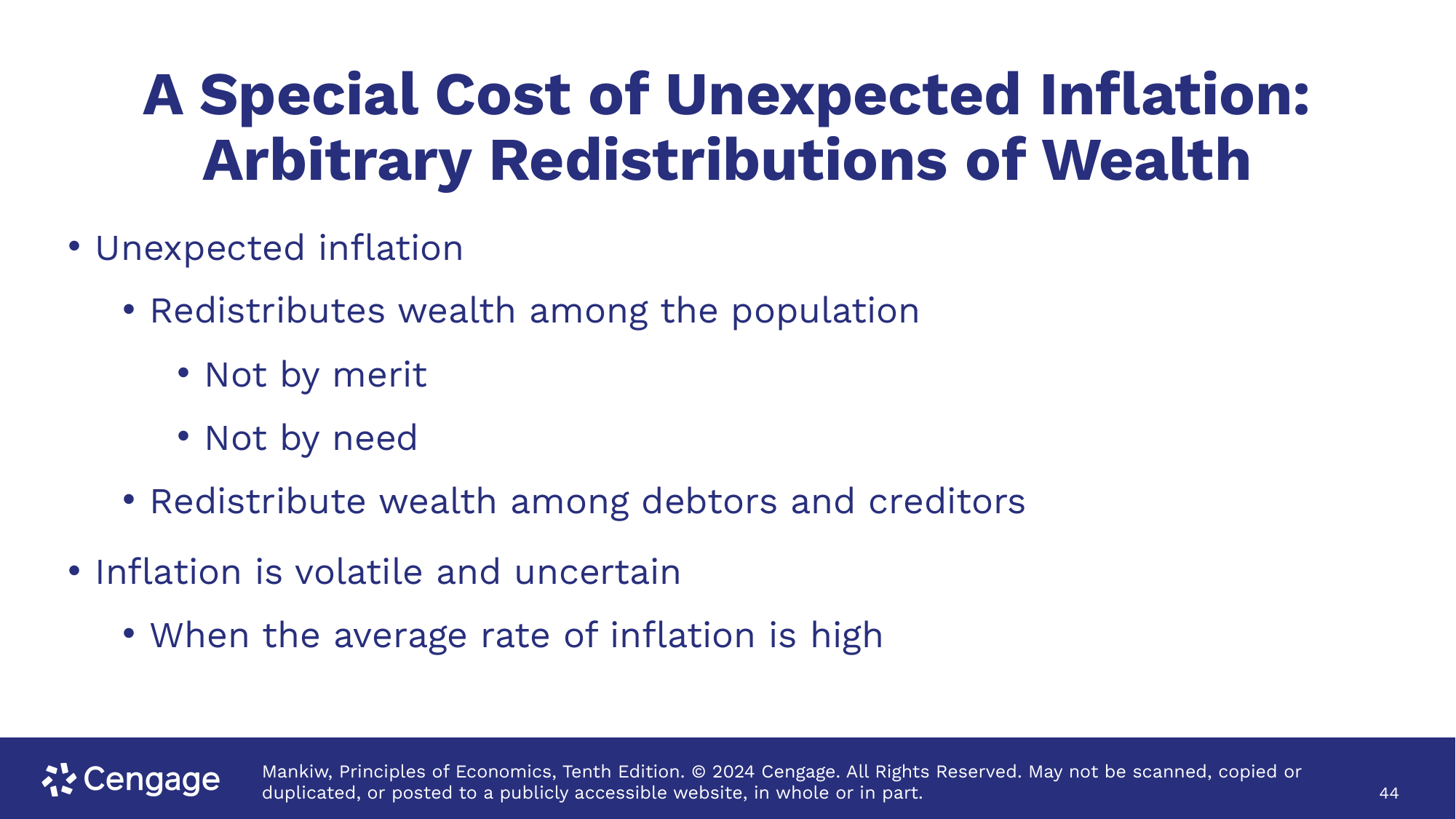

# A Special Cost of Unexpected Inflation: Arbitrary Redistributions of Wealth
Unexpected inflation
Redistributes wealth among the population
Not by merit
Not by need
Redistribute wealth among debtors and creditors
Inflation is volatile and uncertain
When the average rate of inflation is high